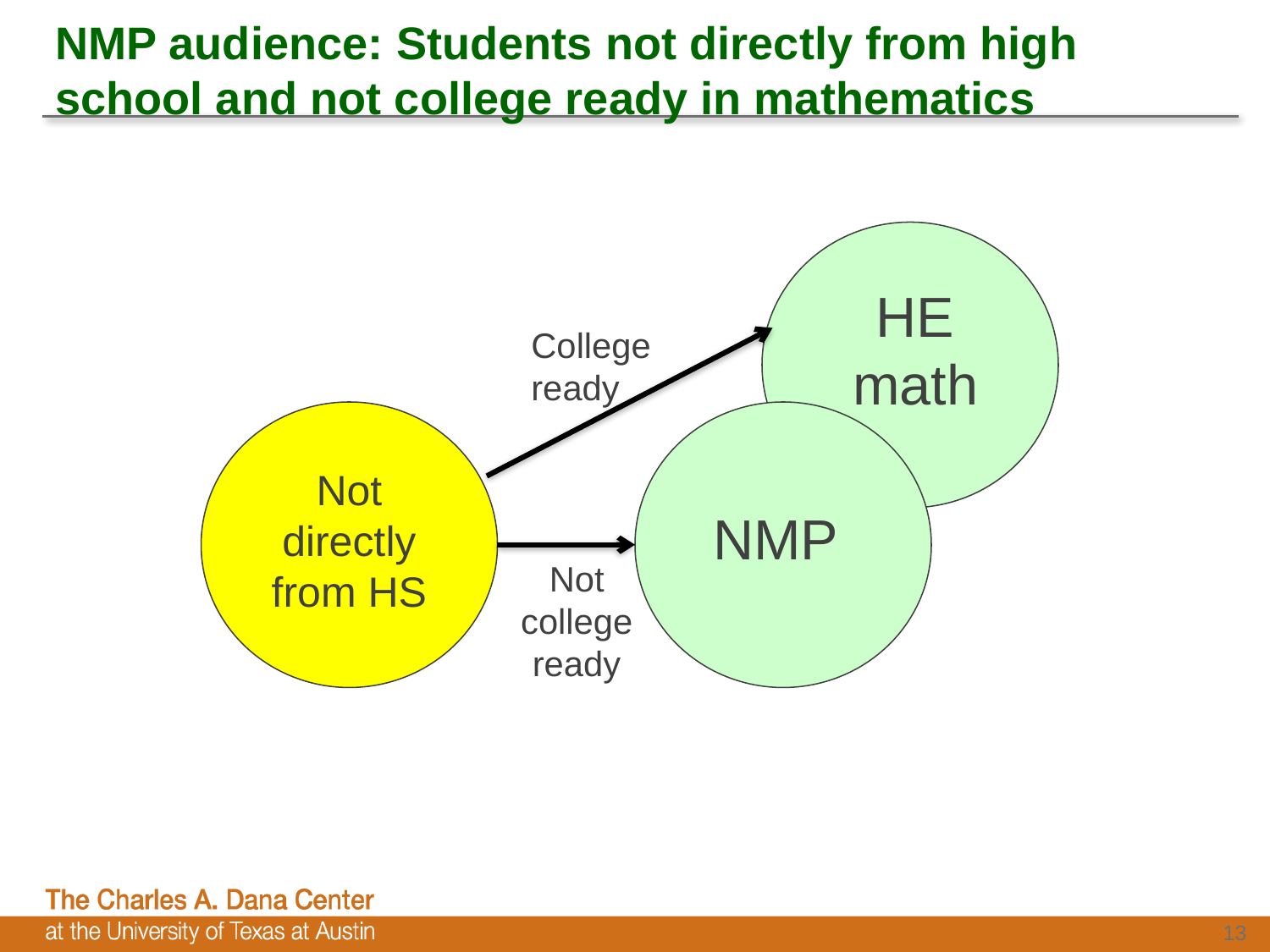

# NMP audience: Students not directly from high school and not college ready in mathematics

HE math
College ready

Not directly from HS
NMP
Not college ready
13